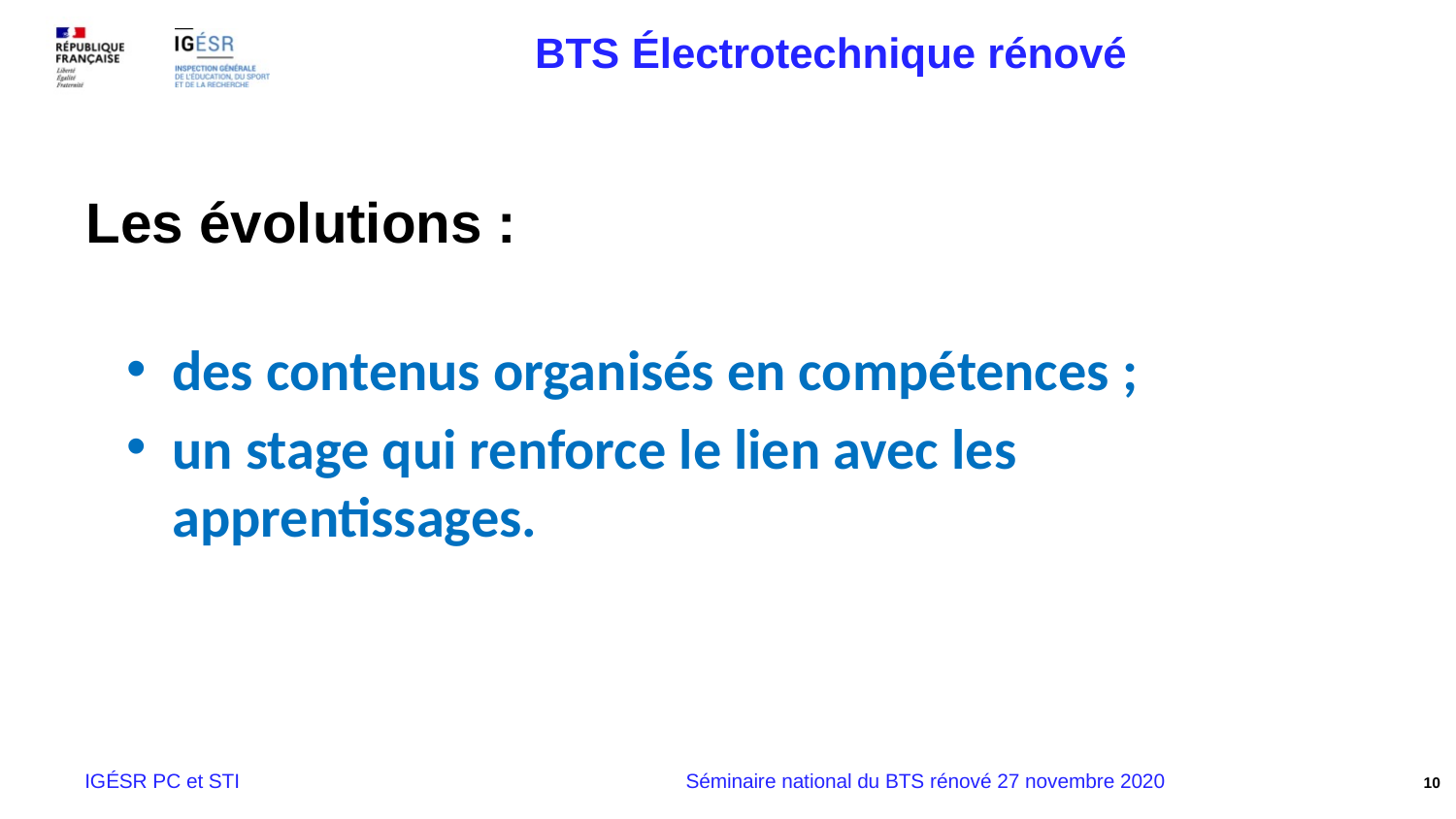

BTS Électrotechnique rénové
Les évolutions :

des contenus organisés en compétences ;
un stage qui renforce le lien avec les apprentissages.

10